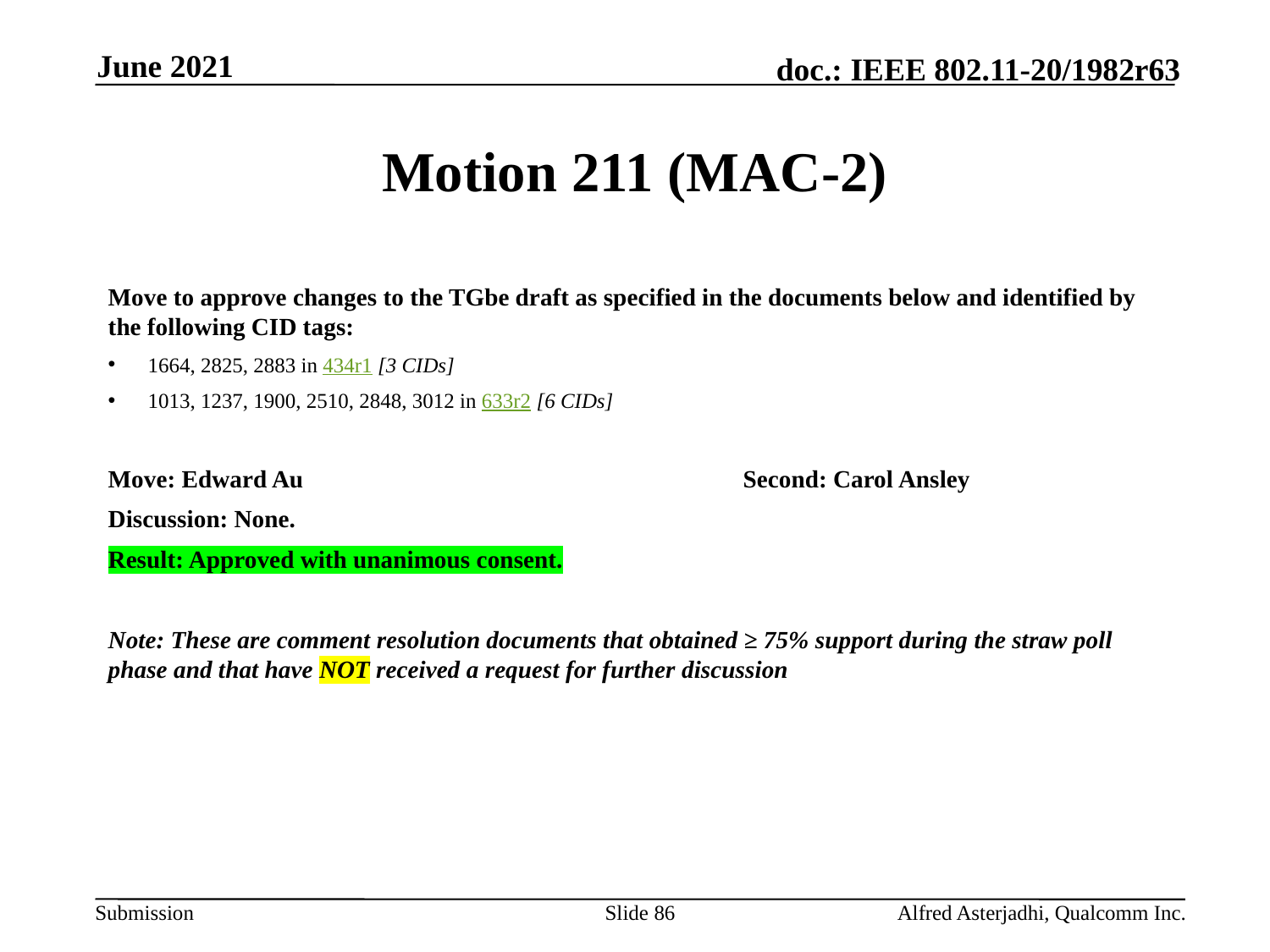

June 2021
# Motion 211 (MAC-2)
Move to approve changes to the TGbe draft as specified in the documents below and identified by the following CID tags:
1664, 2825, 2883 in 434r1 [3 CIDs]
1013, 1237, 1900, 2510, 2848, 3012 in 633r2 [6 CIDs]

Move: Edward Au				Second: Carol Ansley
Discussion: None.
Result: Approved with unanimous consent.

Note: These are comment resolution documents that obtained ≥ 75% support during the straw poll phase and that have NOT received a request for further discussion
Slide 86
Alfred Asterjadhi, Qualcomm Inc.